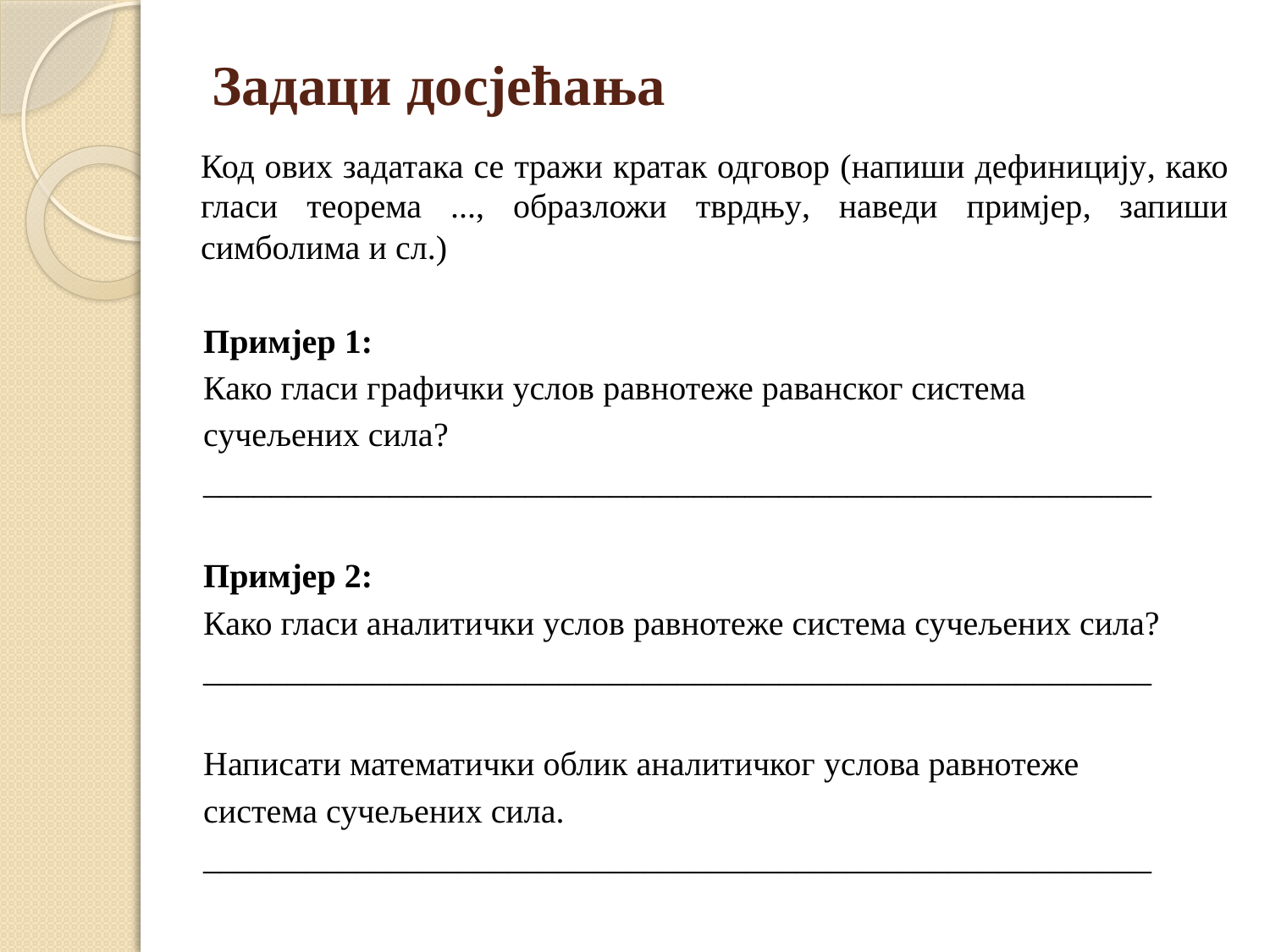

# Задаци досјећања
Код ових задатака се тражи кратак одговор (напиши дефиницију, како гласи теорема ..., образложи тврдњу, наведи примјер, запиши симболима и сл.)

Примјер 1:
Како гласи графички услов равнотеже раванског система
сучељених сила?
________________________________________________________

Примјер 2:
Како гласи аналитички услов равнотеже система сучељених сила?
________________________________________________________

Написати математички облик аналитичког услова равнотеже
система сучељених сила.
________________________________________________________